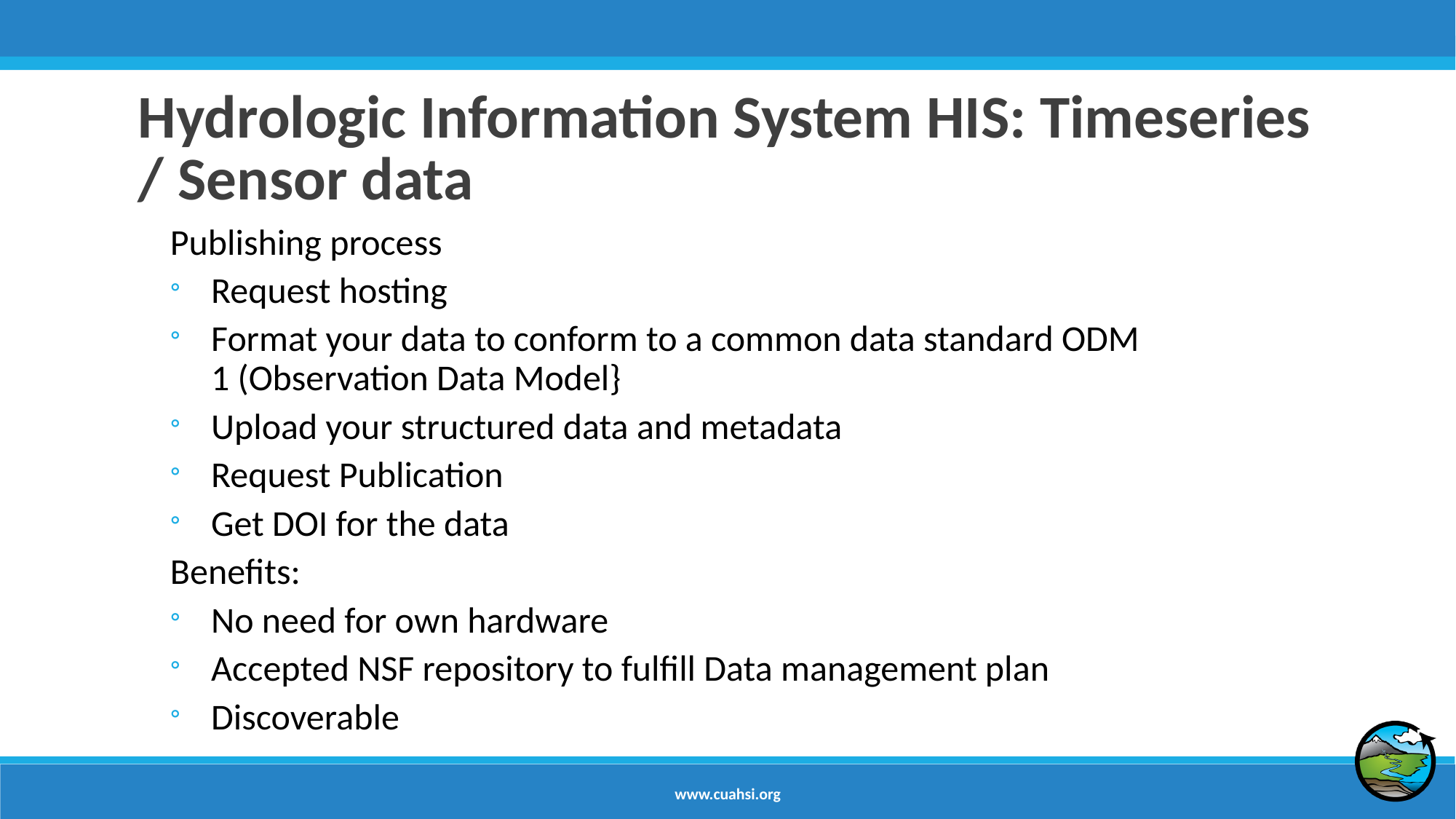

# Hydrologic Information System HIS: Timeseries / Sensor data
Publishing process
Request hosting
Format your data to conform to a common data standard ODM 1 (Observation Data Model}
Upload your structured data and metadata
Request Publication
Get DOI for the data
Benefits:
No need for own hardware
Accepted NSF repository to fulfill Data management plan
Discoverable

www.cuahsi.org